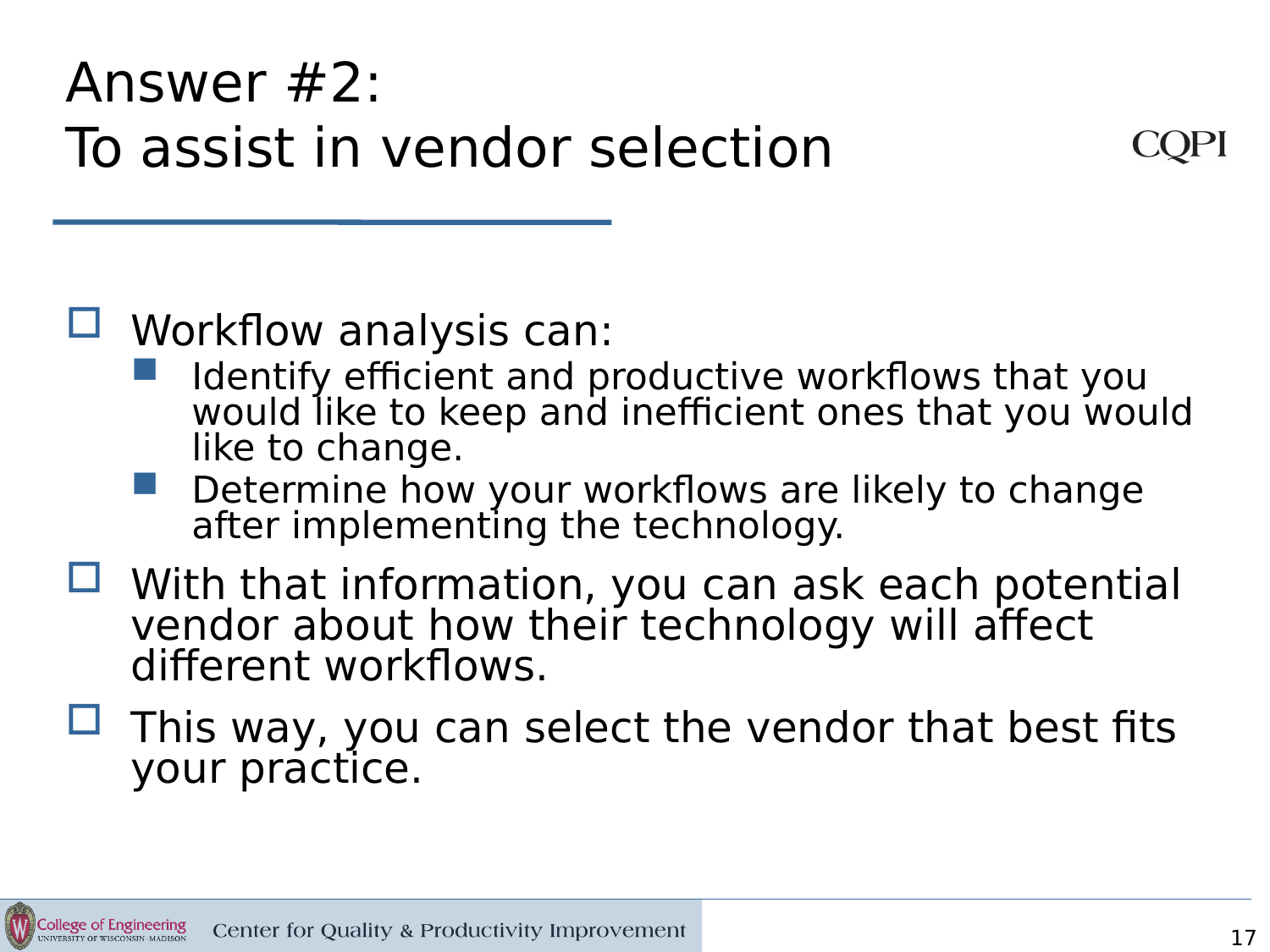

# Answer #2: To assist in vendor selection
Workflow analysis can:
Identify efficient and productive workflows that you would like to keep and inefficient ones that you would like to change.
Determine how your workflows are likely to change after implementing the technology.
With that information, you can ask each potential vendor about how their technology will affect different workflows.
This way, you can select the vendor that best fits your practice.